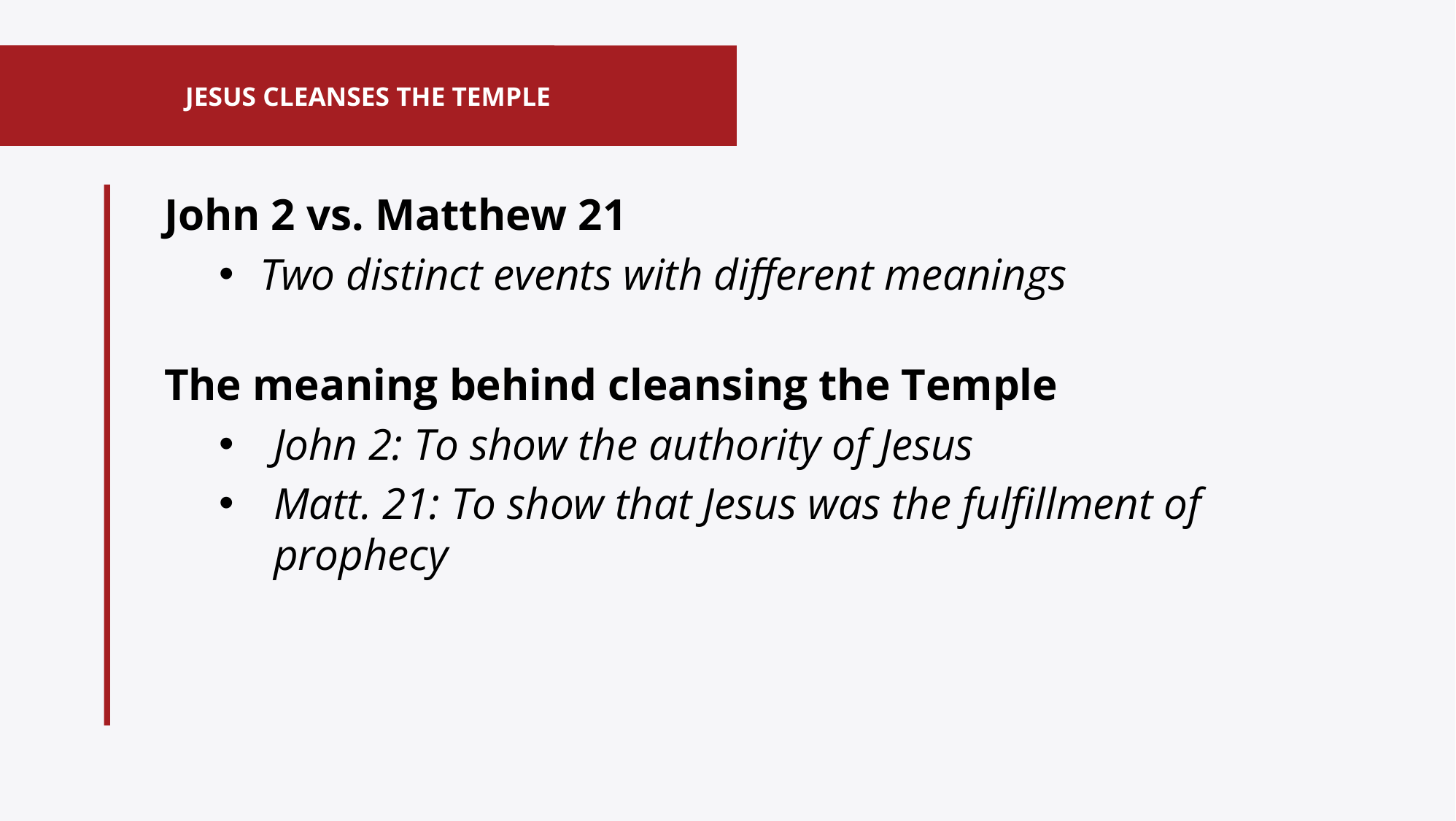

# JESUS CLEANSES THE TEMPLE
John 2 vs. Matthew 21
Two distinct events with different meanings
The meaning behind cleansing the Temple
John 2: To show the authority of Jesus
Matt. 21: To show that Jesus was the fulfillment of prophecy